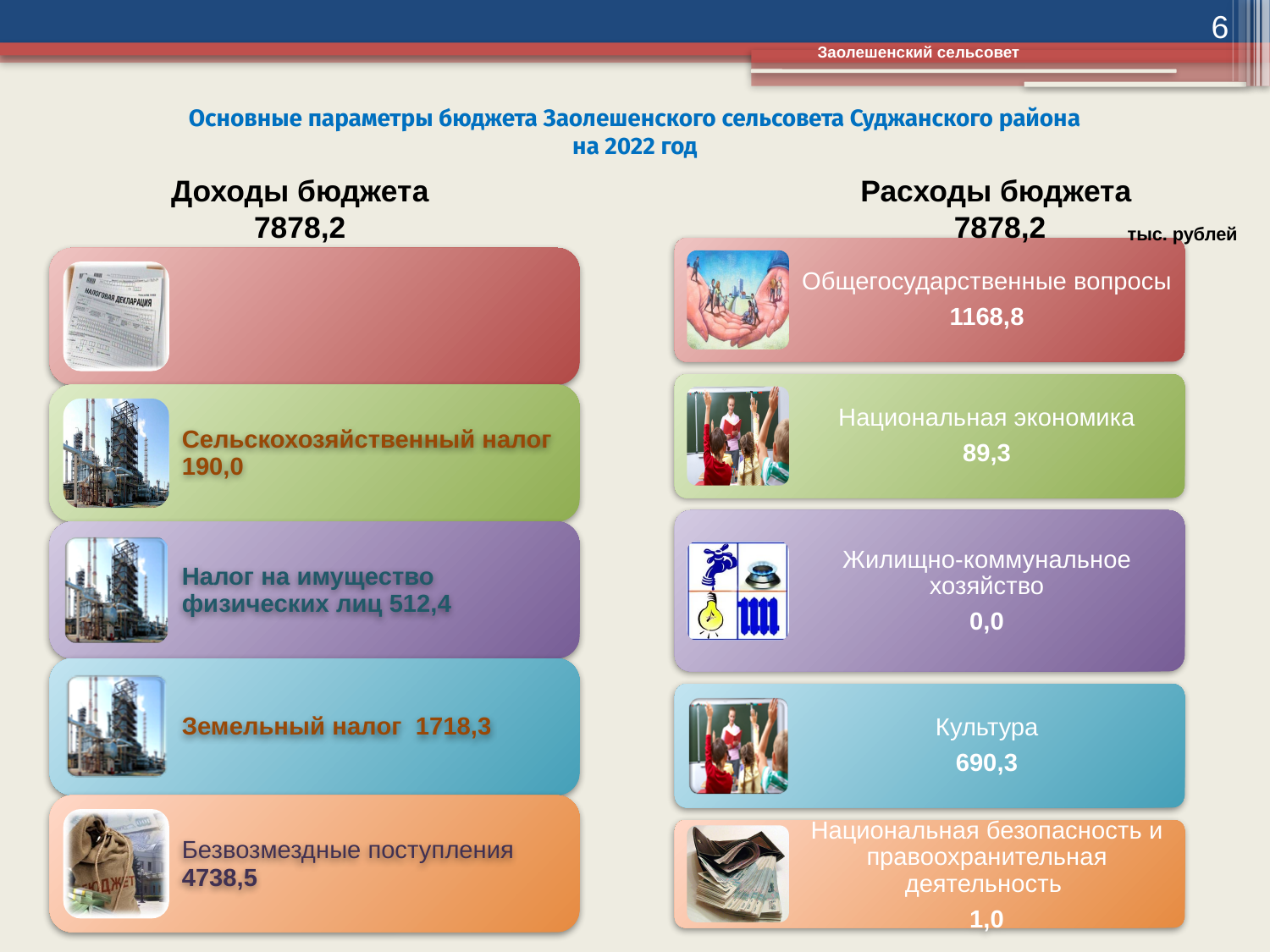

6
Заолешенский сельсовет
# Основные параметры бюджета Заолешенского сельсовета Суджанского района на 2022 год
Доходы бюджета
7878,2

Расходы бюджета
7878,2
тыс. рублей
Общегосударственные вопросы
1168,8
Национальная экономика
89,3
Жилищно-коммунальное хозяйство
0,0
Культура
690,3

Национальная безопасность и правоохранительная деятельность
1,0

Безвозмездные поступления
4738,5
Сельскохозяйственный налог  190,0
Налог на имущество физических лиц 512,4
Земельный налог  1718,3